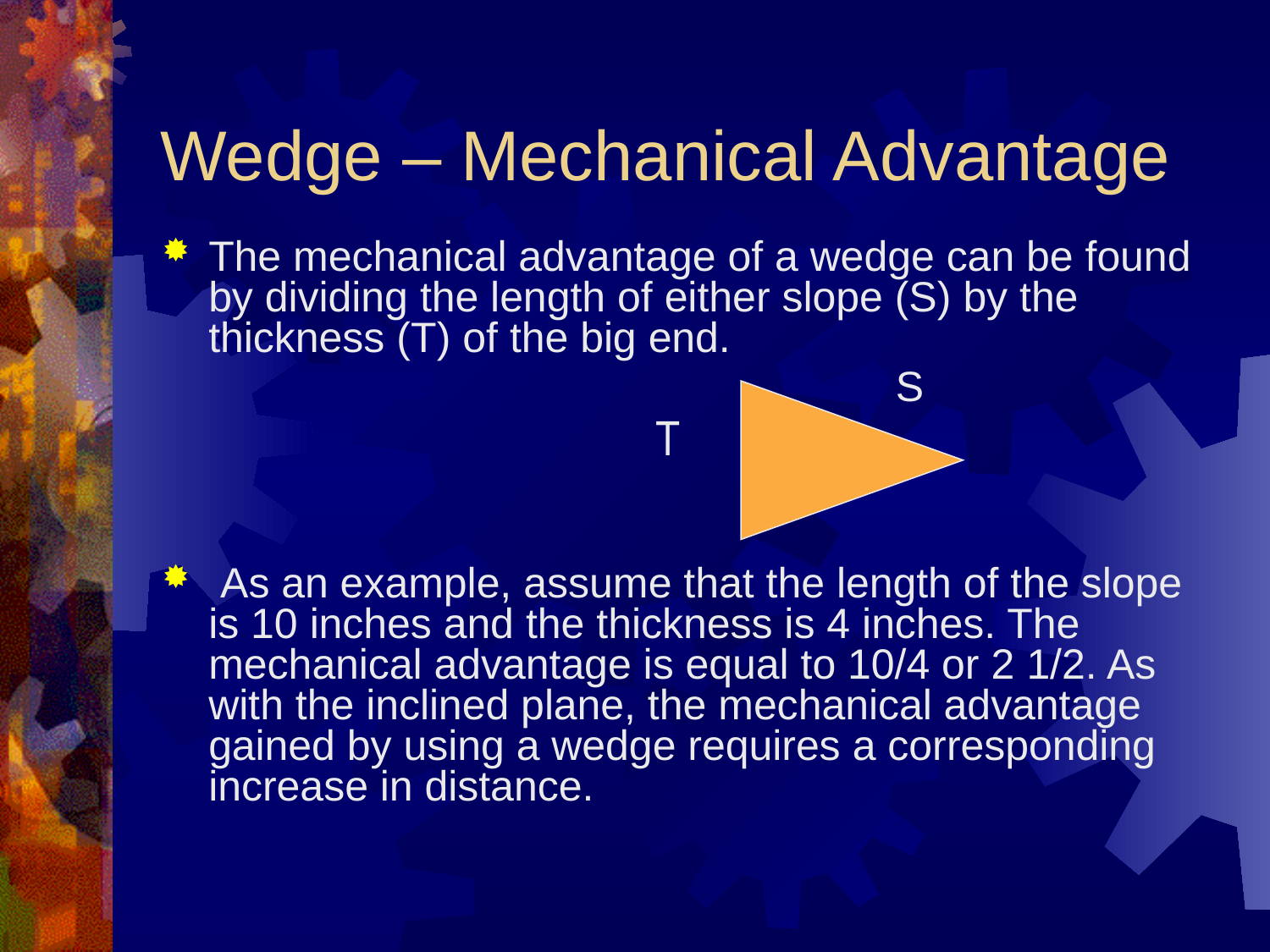

# Wedge – Mechanical Advantage
The mechanical advantage of a wedge can be found by dividing the length of either slope (S) by the thickness (T) of the big end.
                                                              S

 As an example, assume that the length of the slope is 10 inches and the thickness is 4 inches. The mechanical advantage is equal to 10/4 or 2 1/2. As with the inclined plane, the mechanical advantage gained by using a wedge requires a corresponding increase in distance.

T